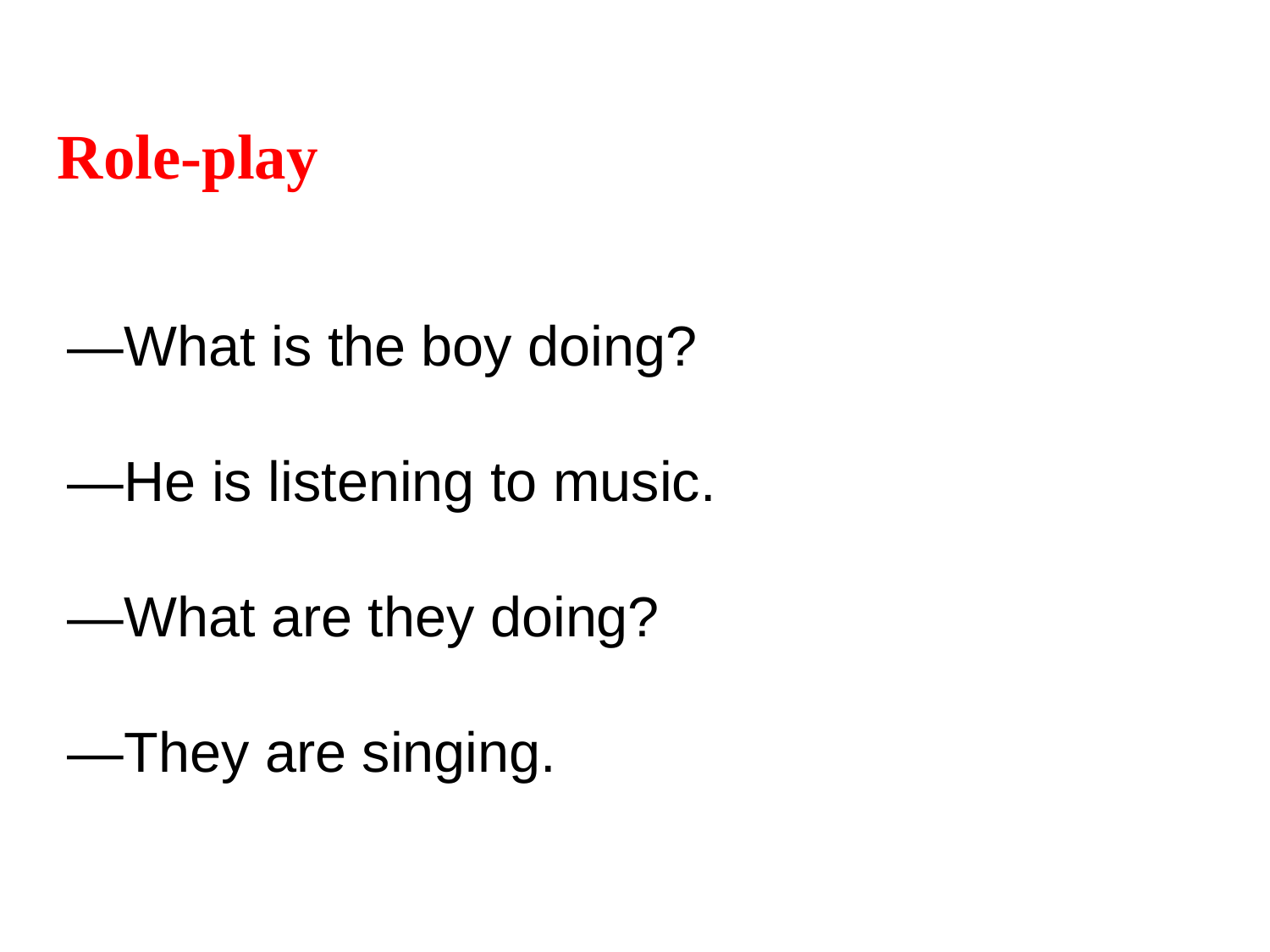

Role-play
—What is the boy doing?
—He is listening to music.
—What are they doing?
—They are singing.